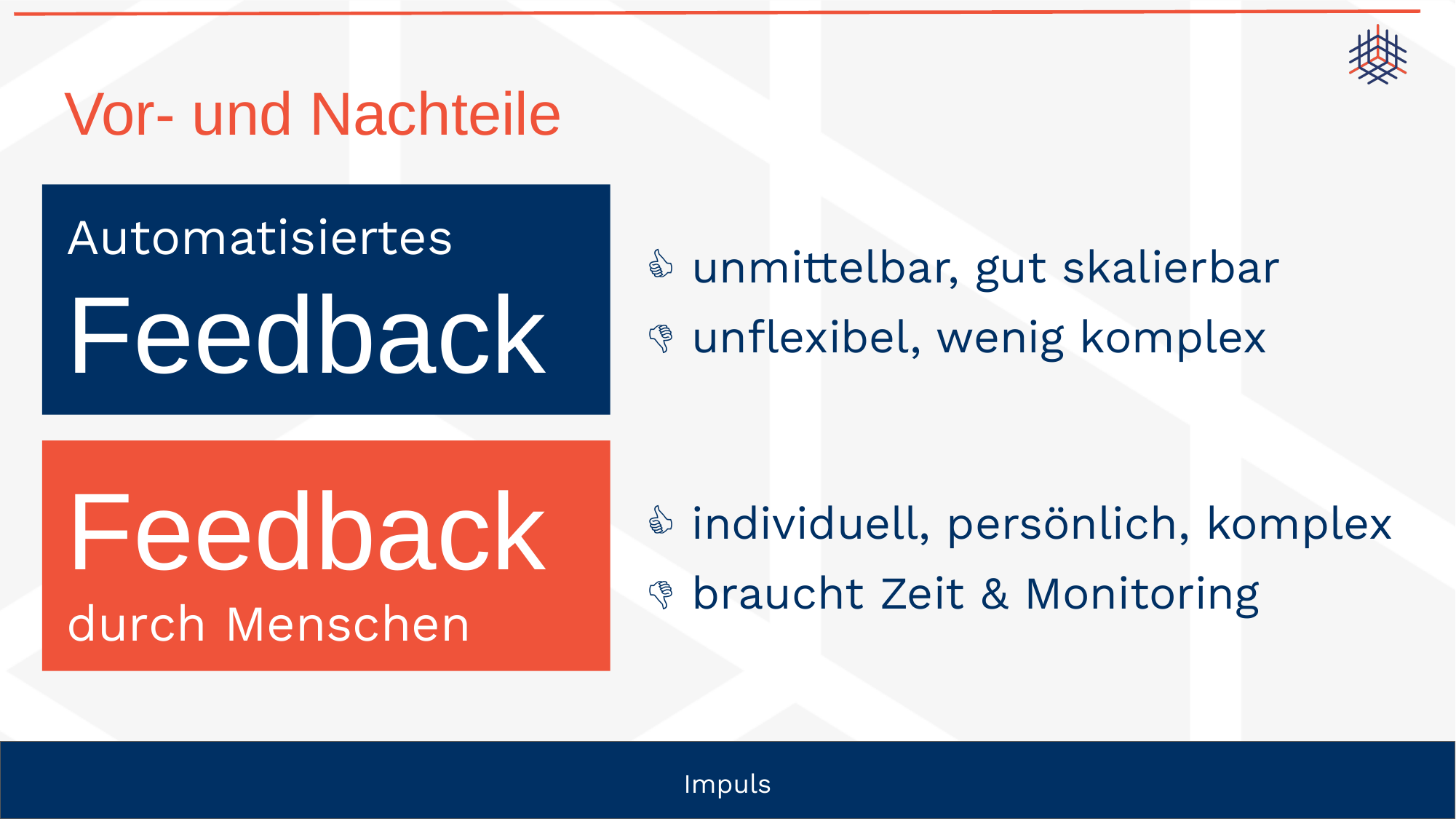

# Vor- und Nachteile
Automatisiertes
Feedback
👍 unmittelbar, gut skalierbar
👎 unflexibel, wenig komplex
Feedback
durch Menschen
👍 individuell, persönlich, komplex
👎 braucht Zeit & Monitoring
Impuls